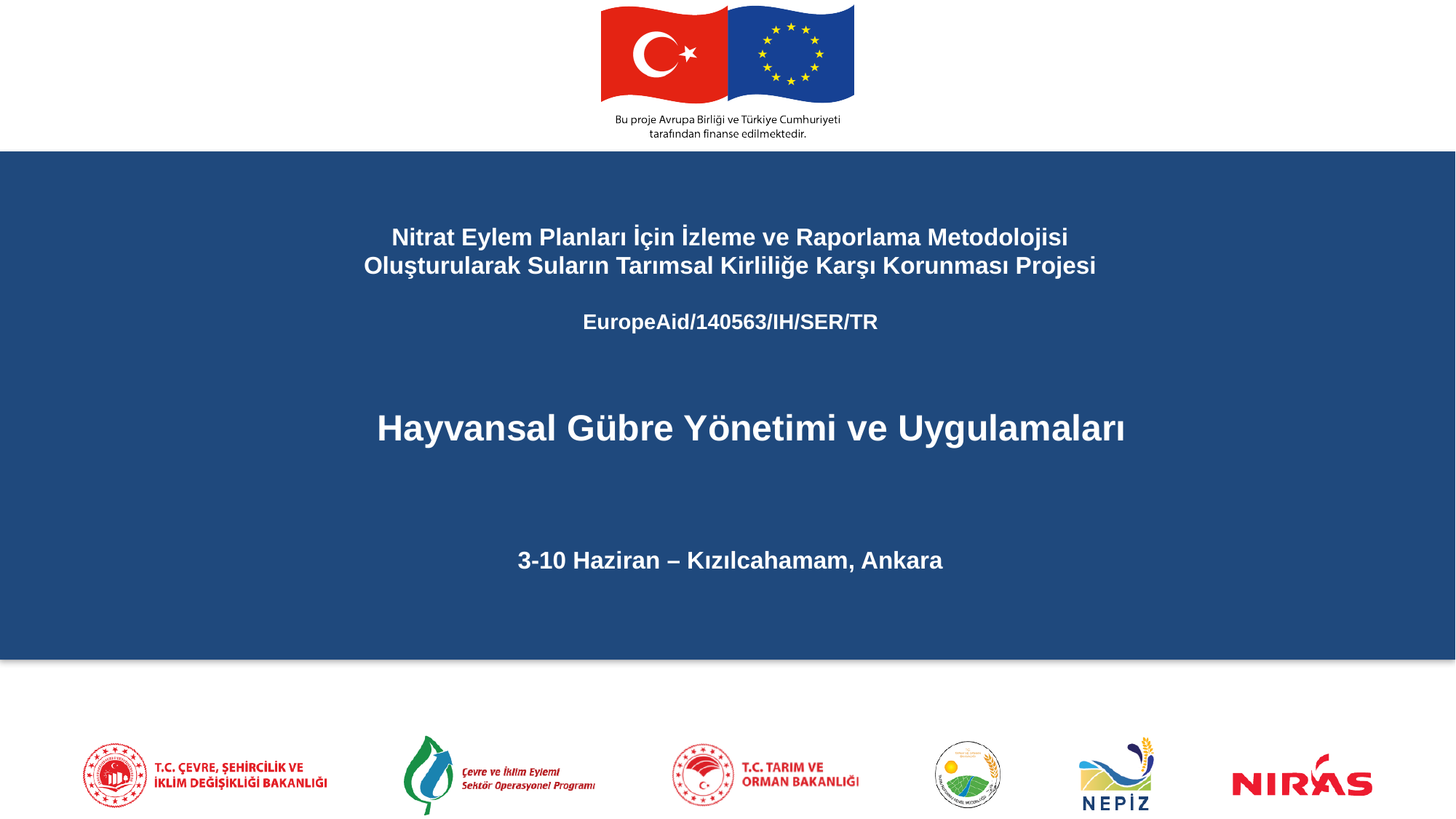

Nitrat Eylem Planları İçin İzleme ve Raporlama Metodolojisi Oluşturularak Suların Tarımsal Kirliliğe Karşı Korunması Projesi

EuropeAid/140563/IH/SER/TR

Hayvansal Gübre Yönetimi ve Uygulamaları
3-10 Haziran – Kızılcahamam, Ankara